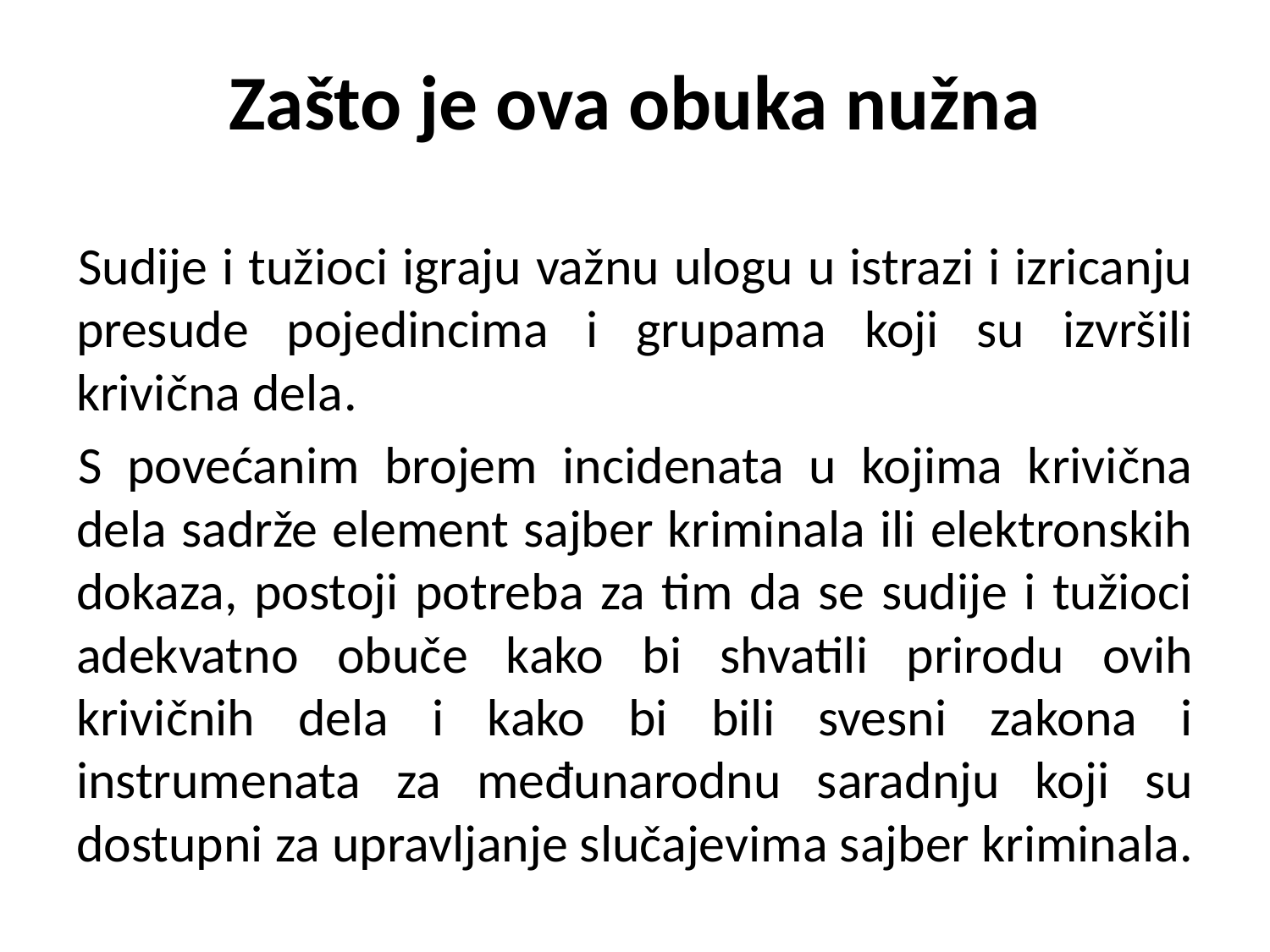

# Zašto je ova obuka nužna
Sudije i tužioci igraju važnu ulogu u istrazi i izricanju presude pojedincima i grupama koji su izvršili krivična dela.
S povećanim brojem incidenata u kojima krivična dela sadrže element sajber kriminala ili elektronskih dokaza, postoji potreba za tim da se sudije i tužioci adekvatno obuče kako bi shvatili prirodu ovih krivičnih dela i kako bi bili svesni zakona i instrumenata za međunarodnu saradnju koji su dostupni za upravljanje slučajevima sajber kriminala.